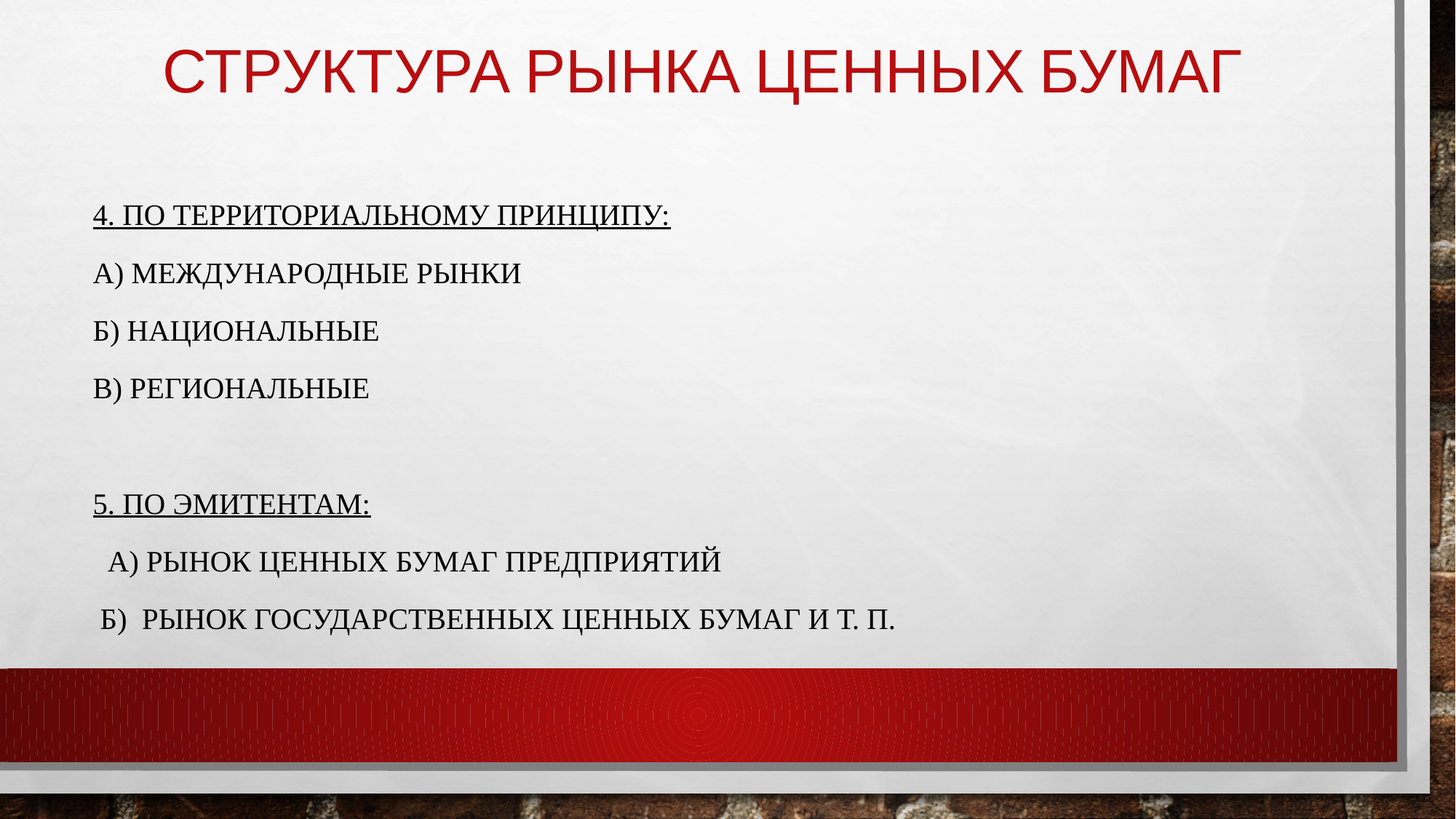

# Структура рынка ценных бумаг

4. По территориальному принципу:
А) международные рынки
Б) национальные
В) региональные

5. По эмитентам:
  А) рынок ценных бумаг предприятий
 Б)  рынок государственных ценных бумаг и т. п.